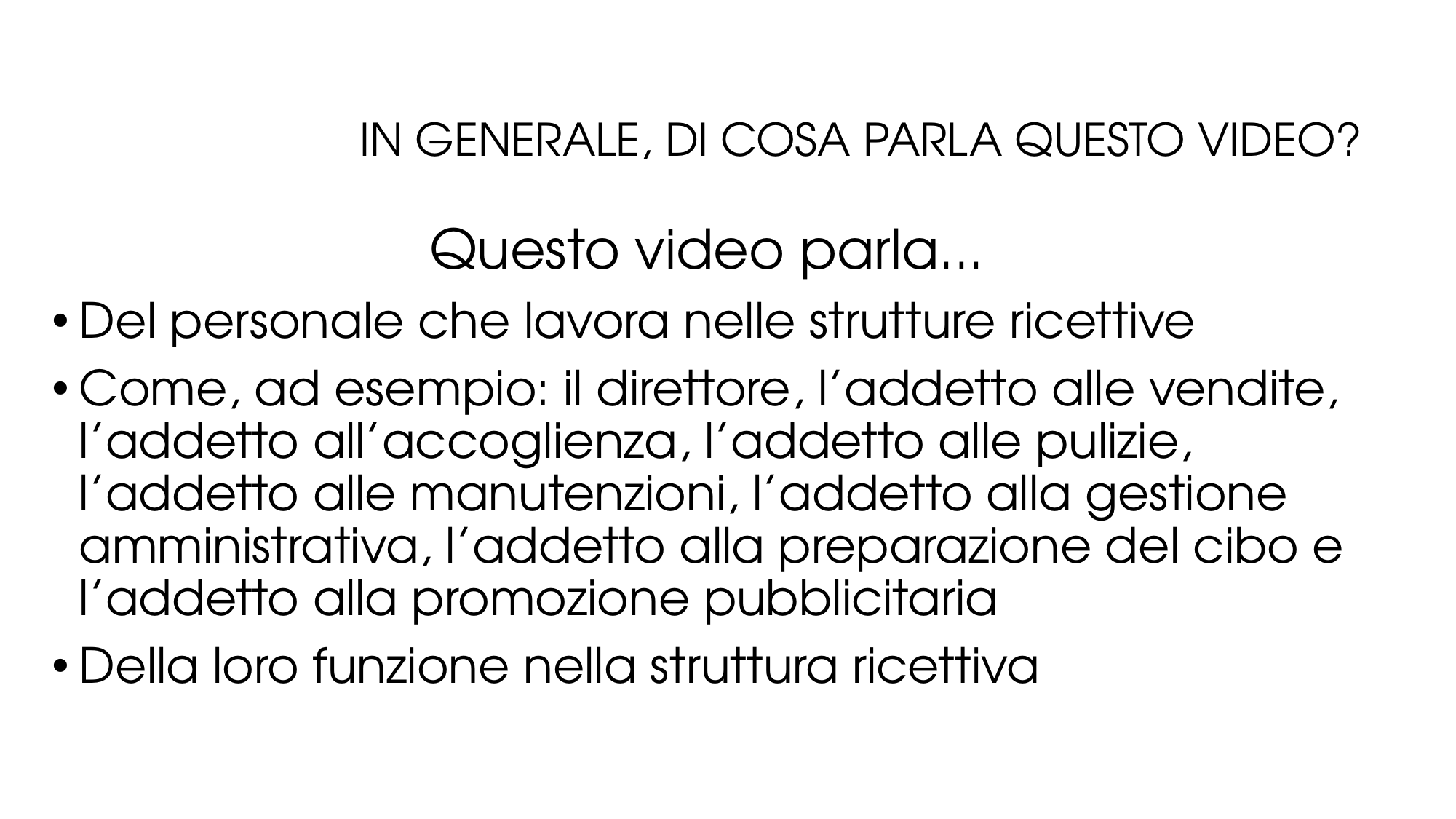

# In generale, di cosa parla questo video?
Questo video parla...
Del personale che lavora nelle strutture ricettive
Come, ad esempio: il direttore, l’addetto alle vendite, l’addetto all’accoglienza, l’addetto alle pulizie, l’addetto alle manutenzioni, l’addetto alla gestione amministrativa, l’addetto alla preparazione del cibo e l’addetto alla promozione pubblicitaria
Della loro funzione nella struttura ricettiva